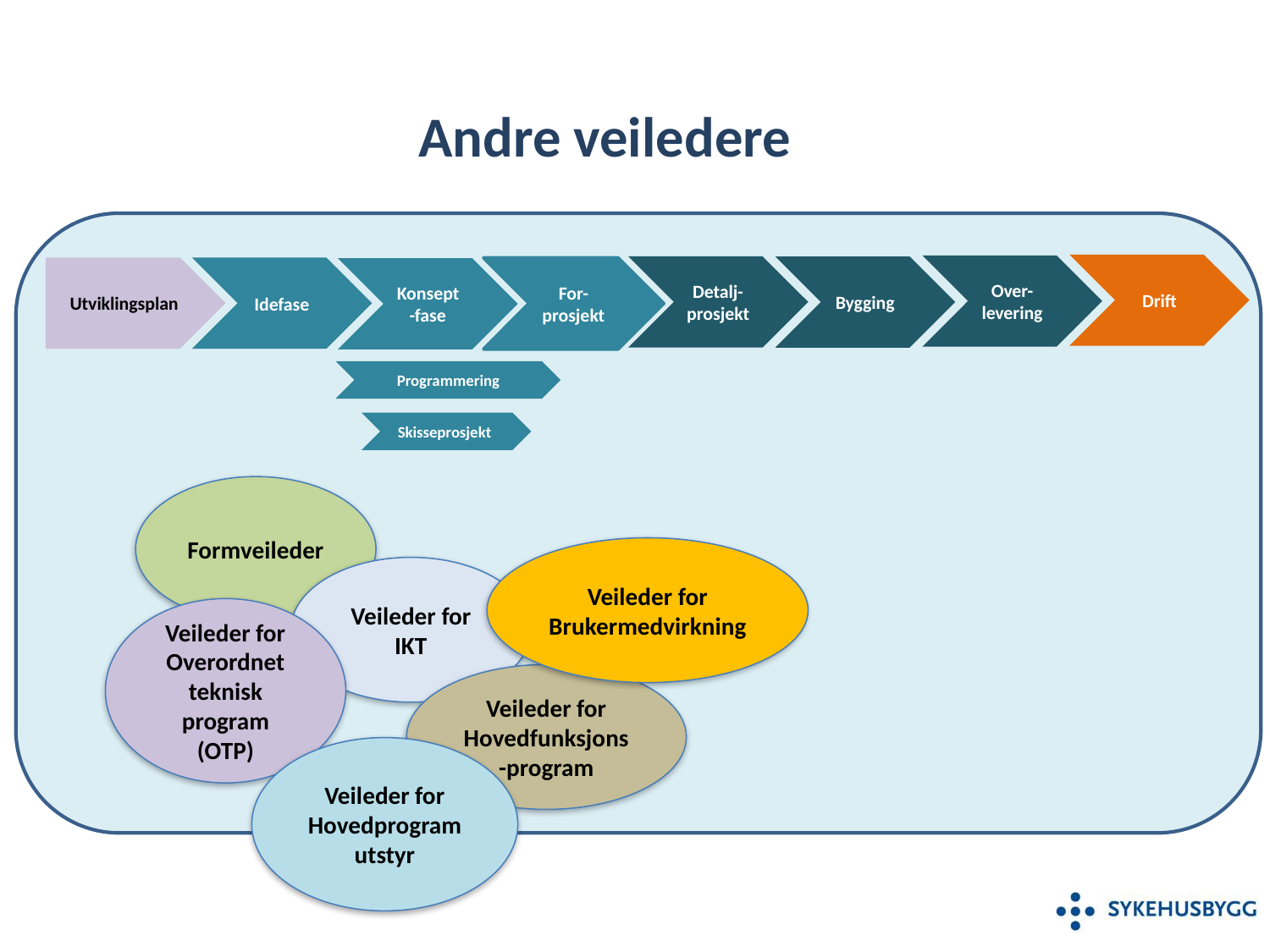

Andre veiledere

Drift
Over-levering
Detalj-prosjekt
Bygging
Utviklingsplan
Idefase
For-prosjekt
Konsept-fase
Programmering
Skisseprosjekt
Formveileder
Veileder for Brukermedvirkning
Veileder for IKT
Veileder for Overordnet teknisk program (OTP)
Veileder for Hovedfunksjons-program
Veileder for Hovedprogram utstyr